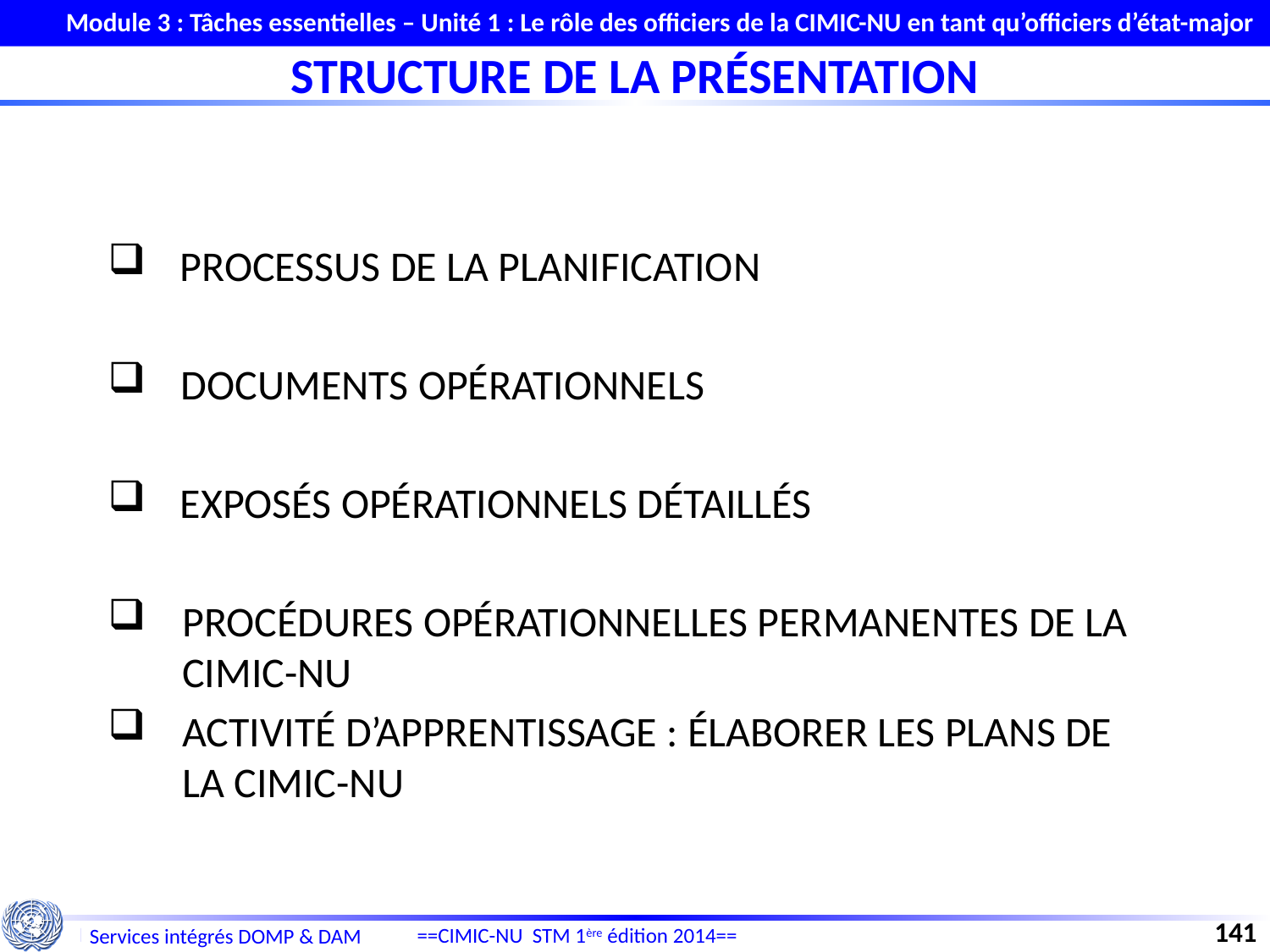

Module 3 : Tâches essentielles – Unité 1 : Le rôle des officiers de la CIMIC-NU en tant qu’officiers d’état-major
# STRUCTURE DE LA PRÉSENTATION
 PROCESSUS DE LA PLANIFICATION

 DOCUMENTS OPÉRATIONNELS

 EXPOSÉS OPÉRATIONNELS DÉTAILLÉS

PROCÉDURES OPÉRATIONNELLES PERMANENTES DE LA CIMIC-NU
ACTIVITÉ D’APPRENTISSAGE : ÉLABORER LES PLANS DE LA CIMIC-NU

141
==CIMIC-NU  STM 1ère édition 2014==
Services intégrés DOMP & DAM